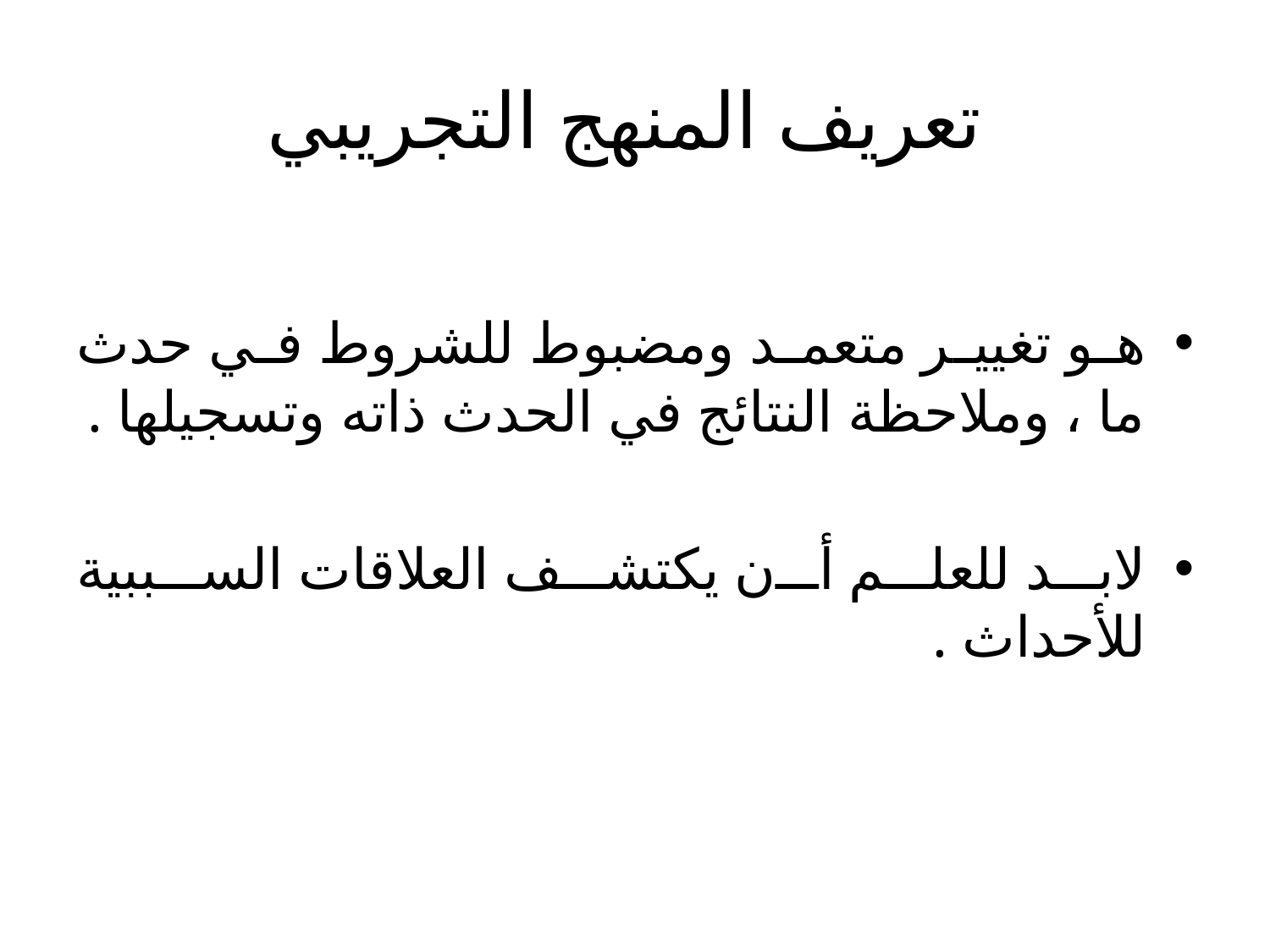

# تعريف المنهج التجريبي

هو تغيير متعمد ومضبوط للشروط في حدث ما ، وملاحظة النتائج في الحدث ذاته وتسجيلها .

لابد للعلم أن يكتشف العلاقات السببية للأحداث .